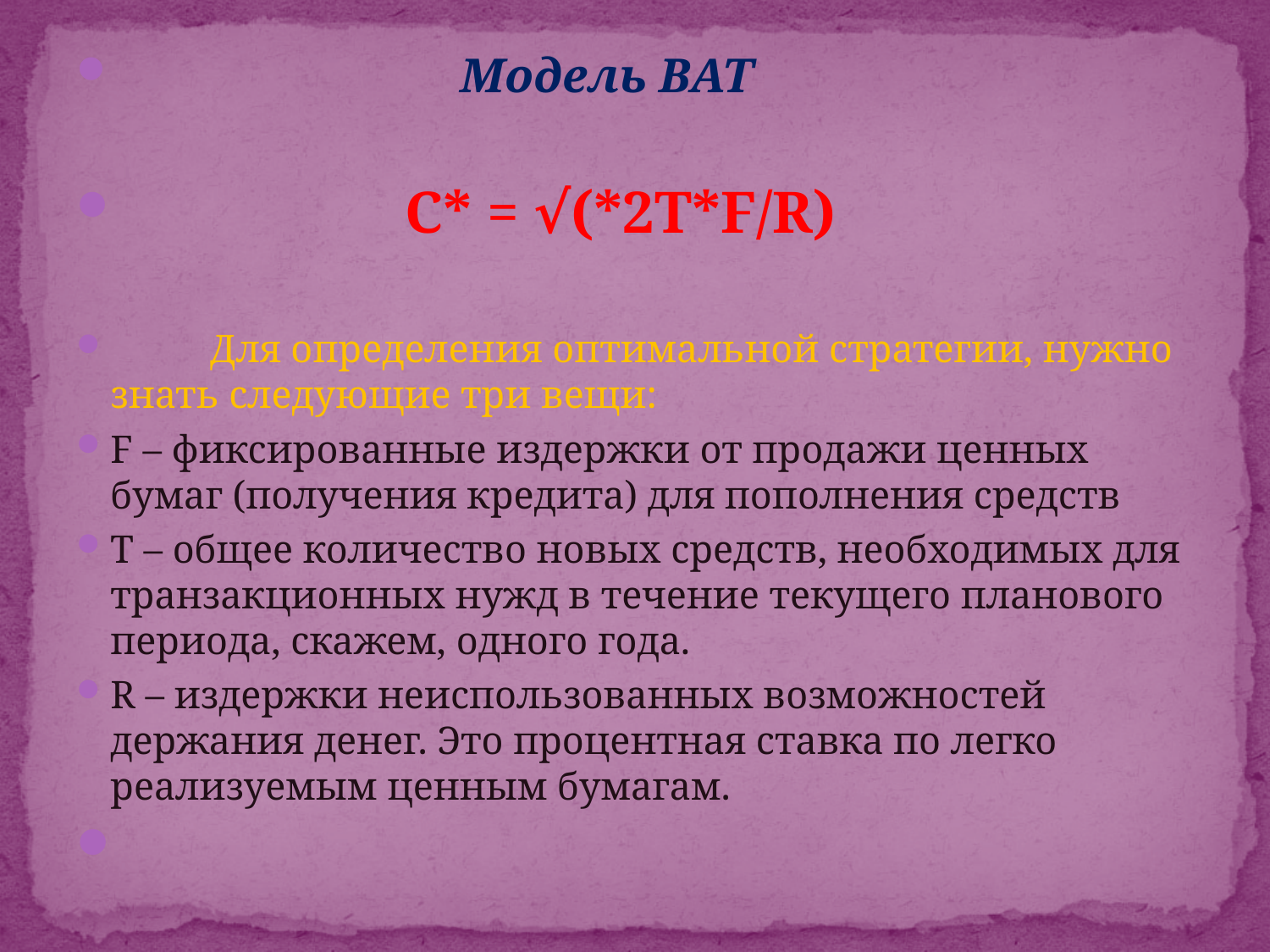

Модель ВАТ

                      C* = √(*2T*F/R)

          Для определения оптимальной стратегии, нужно знать следующие три вещи:
F – фиксированные издержки от продажи ценных бумаг (получения кредита) для пополнения средств
Т – общее количество новых средств, необходимых для транзакционных нужд в течение текущего планового периода, скажем, одного года.
R – издержки неиспользованных возможностей держания денег. Это процентная ставка по легко реализуемым ценным бумагам.